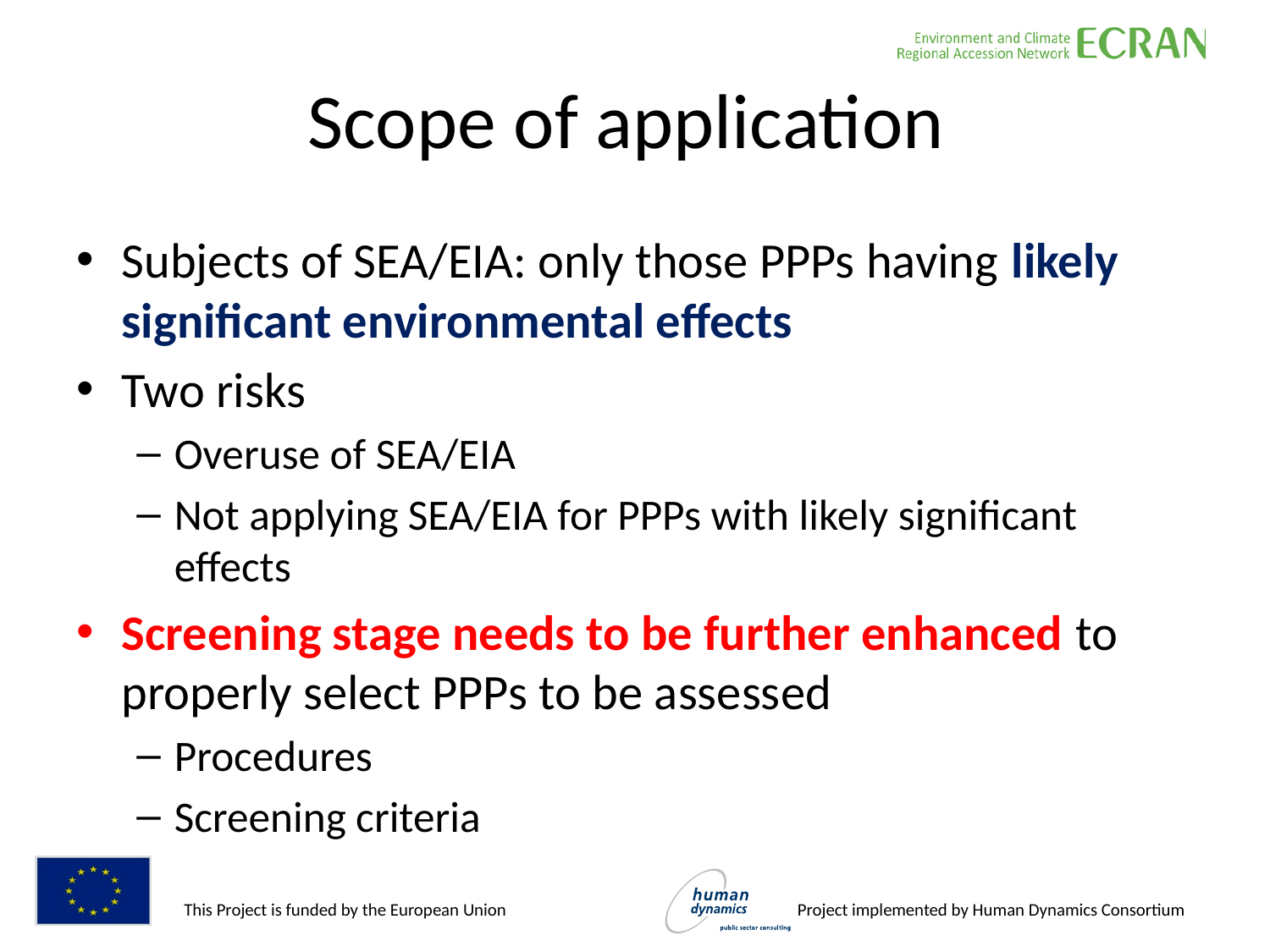

# Scope of application
Subjects of SEA/EIA: only those PPPs having likely significant environmental effects
Two risks
Overuse of SEA/EIA
Not applying SEA/EIA for PPPs with likely significant effects
Screening stage needs to be further enhanced to properly select PPPs to be assessed
Procedures
Screening criteria